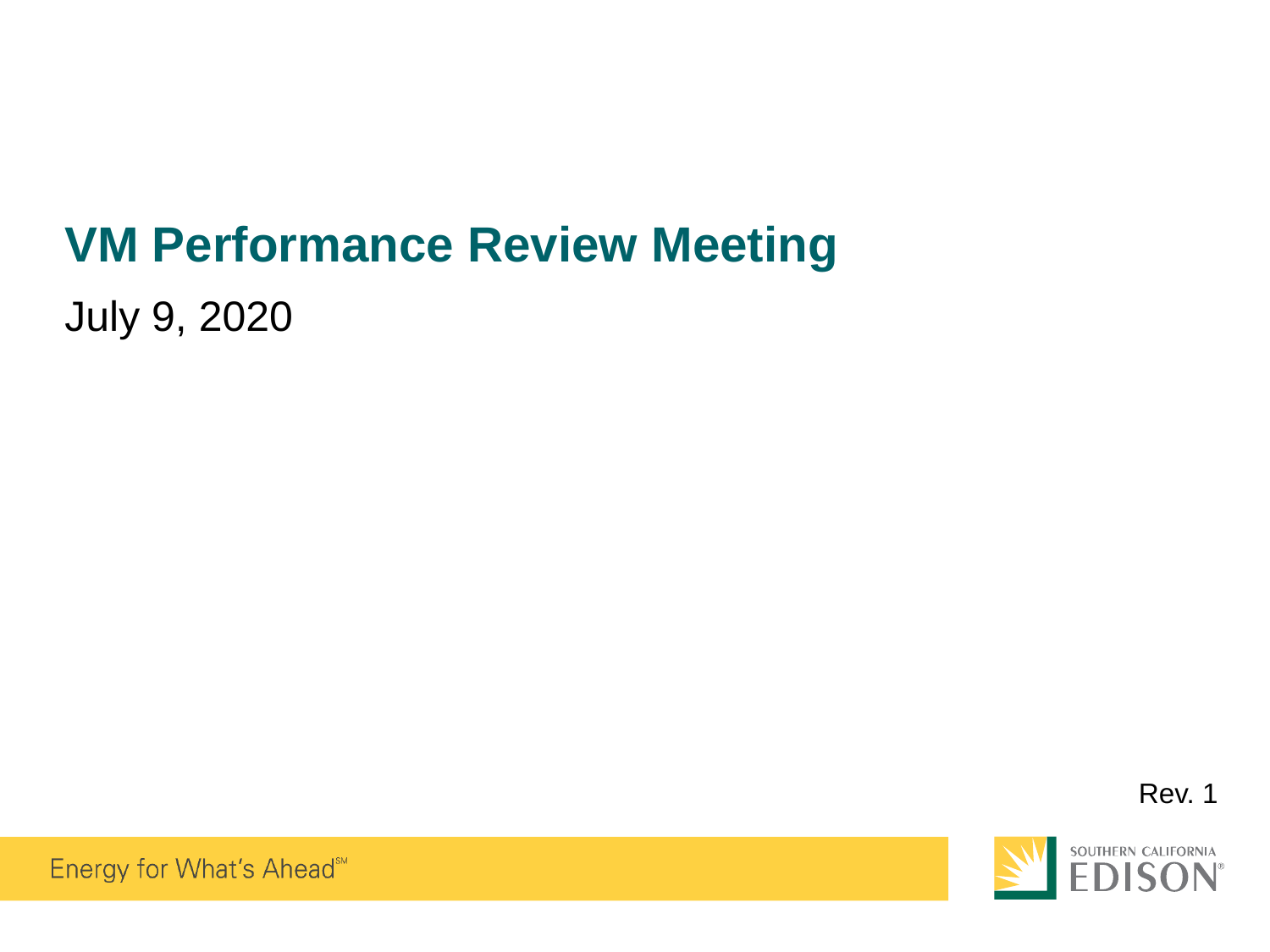

overall_0_132149625091576866 columns_1_132149625091576866
# VM Performance Review Meeting
July 9, 2020
Rev. 1